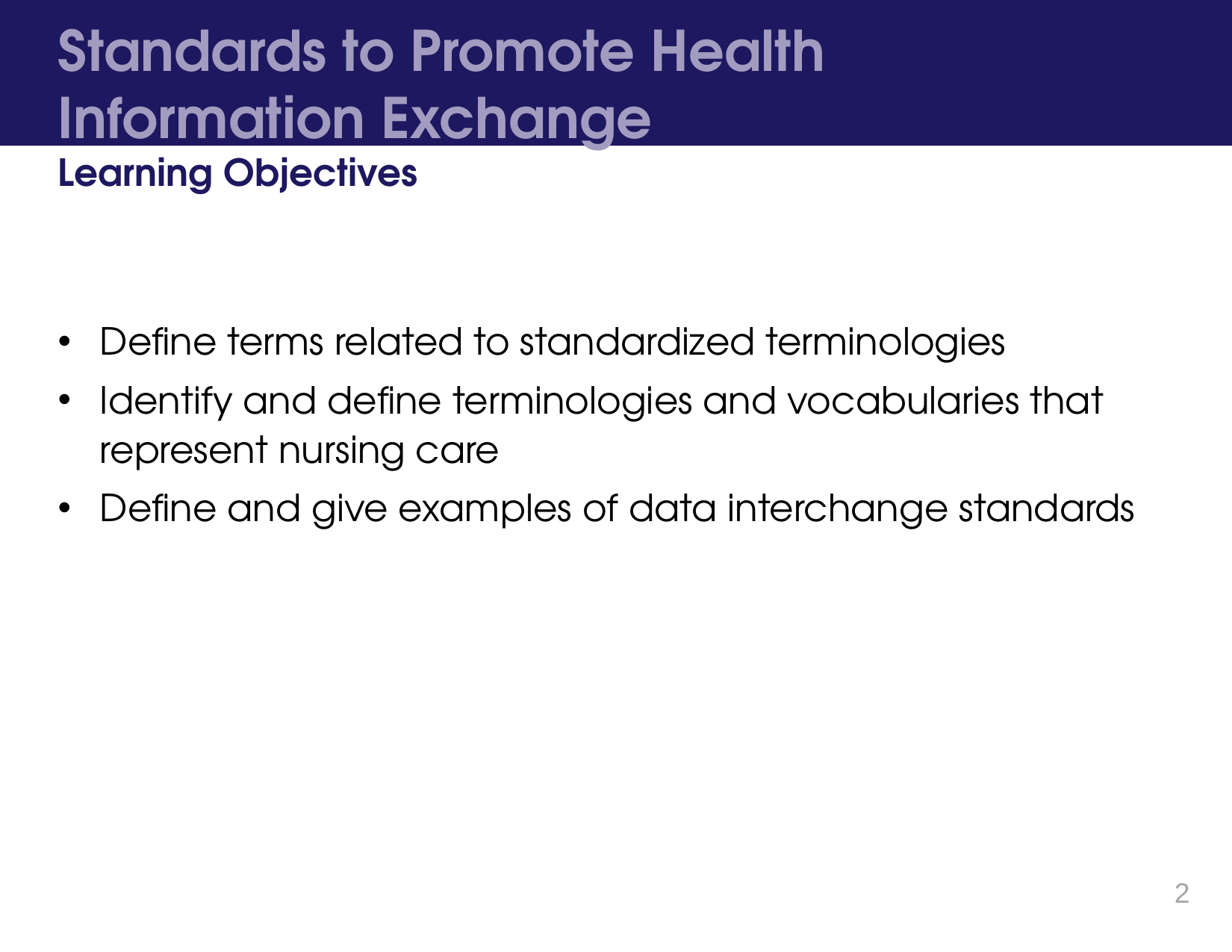

# Standards to Promote Health Information Exchange Learning Objectives
Define terms related to standardized terminologies
Identify and define terminologies and vocabularies that represent nursing care
Define and give examples of data interchange standards
2